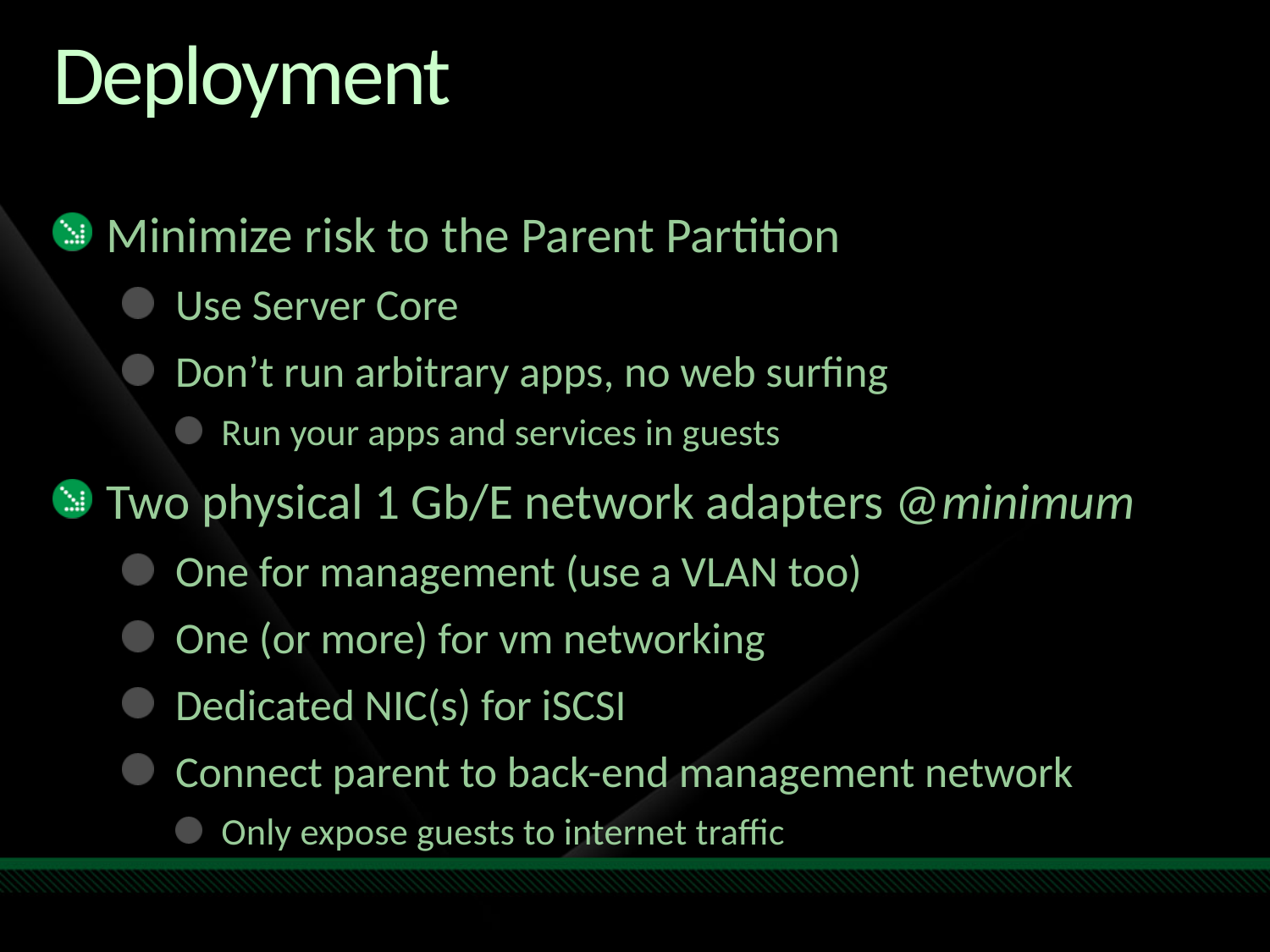

# Deployment
Minimize risk to the Parent Partition
Use Server Core
Don’t run arbitrary apps, no web surfing
Run your apps and services in guests
Two physical 1 Gb/E network adapters @minimum
One for management (use a VLAN too)
One (or more) for vm networking
Dedicated NIC(s) for iSCSI
Connect parent to back-end management network
Only expose guests to internet traffic